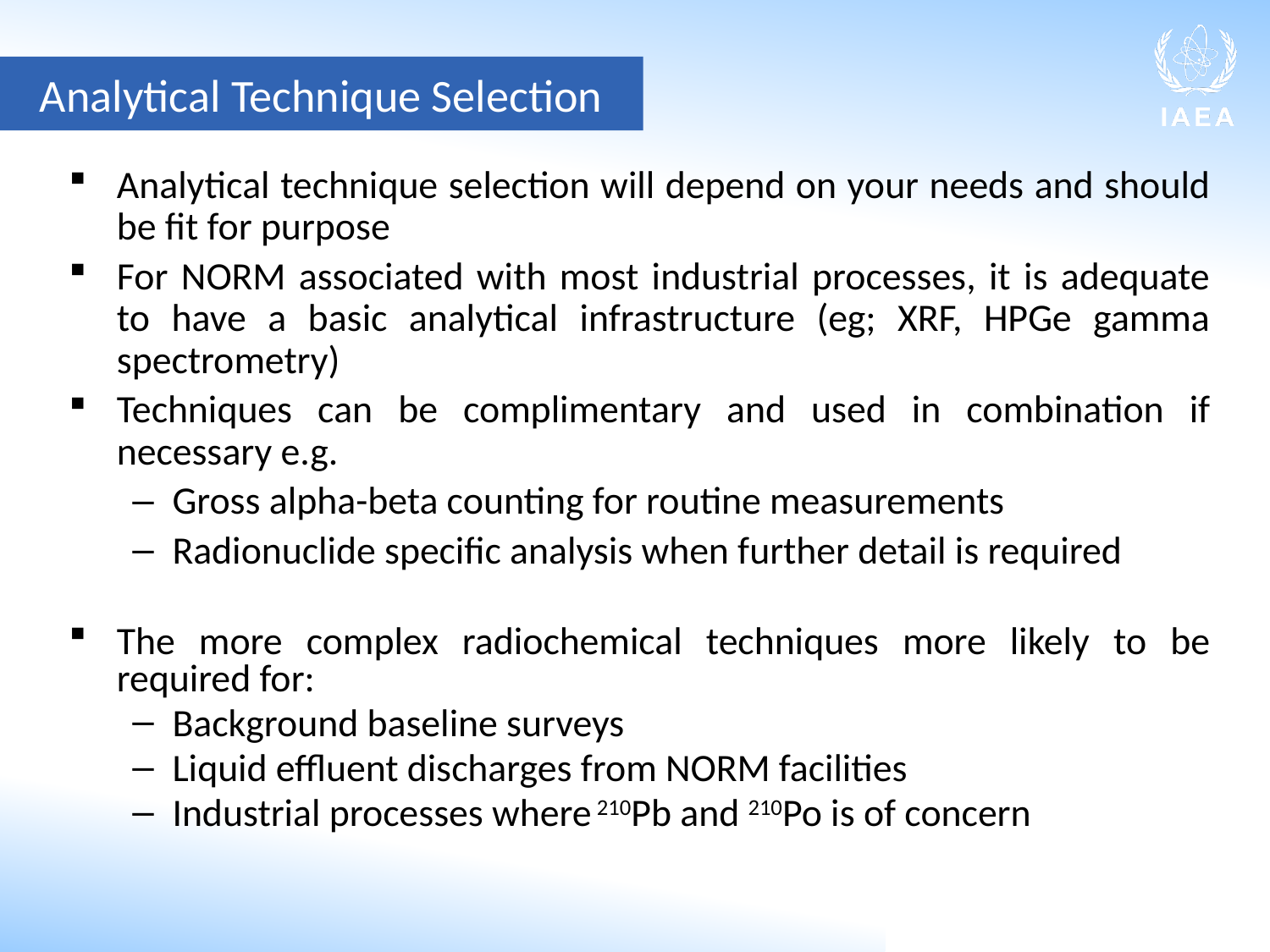

Analytical Technique Selection
Analytical technique selection will depend on your needs and should be fit for purpose
For NORM associated with most industrial processes, it is adequate to have a basic analytical infrastructure (eg; XRF, HPGe gamma spectrometry)
Techniques can be complimentary and used in combination if necessary e.g.
Gross alpha-beta counting for routine measurements
Radionuclide specific analysis when further detail is required

The more complex radiochemical techniques more likely to be required for:
Background baseline surveys
Liquid effluent discharges from NORM facilities
Industrial processes where 210Pb and 210Po is of concern